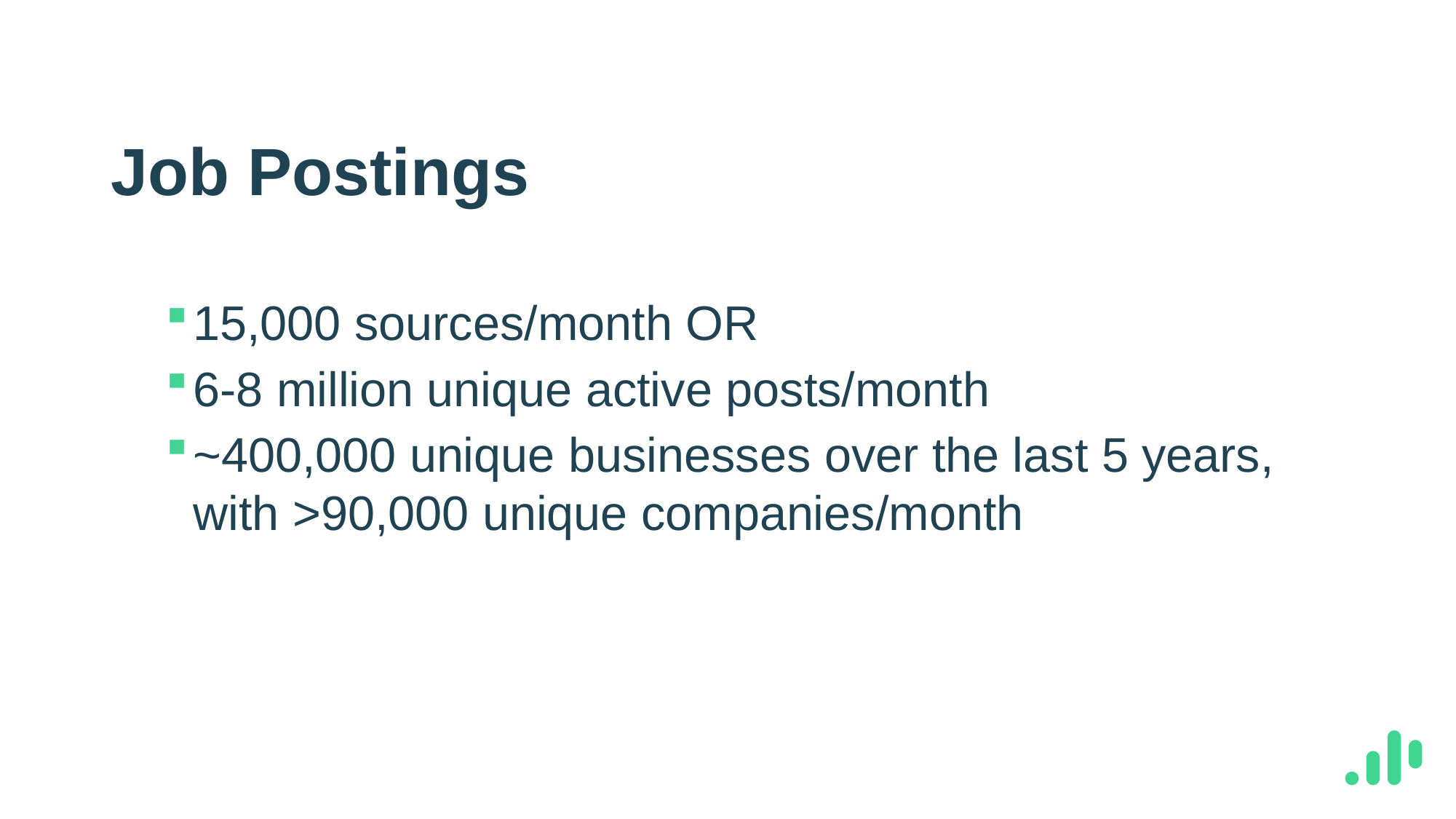

# Job Postings
15,000 sources/month OR
6-8 million unique active posts/month
~400,000 unique businesses over the last 5 years, with >90,000 unique companies/month